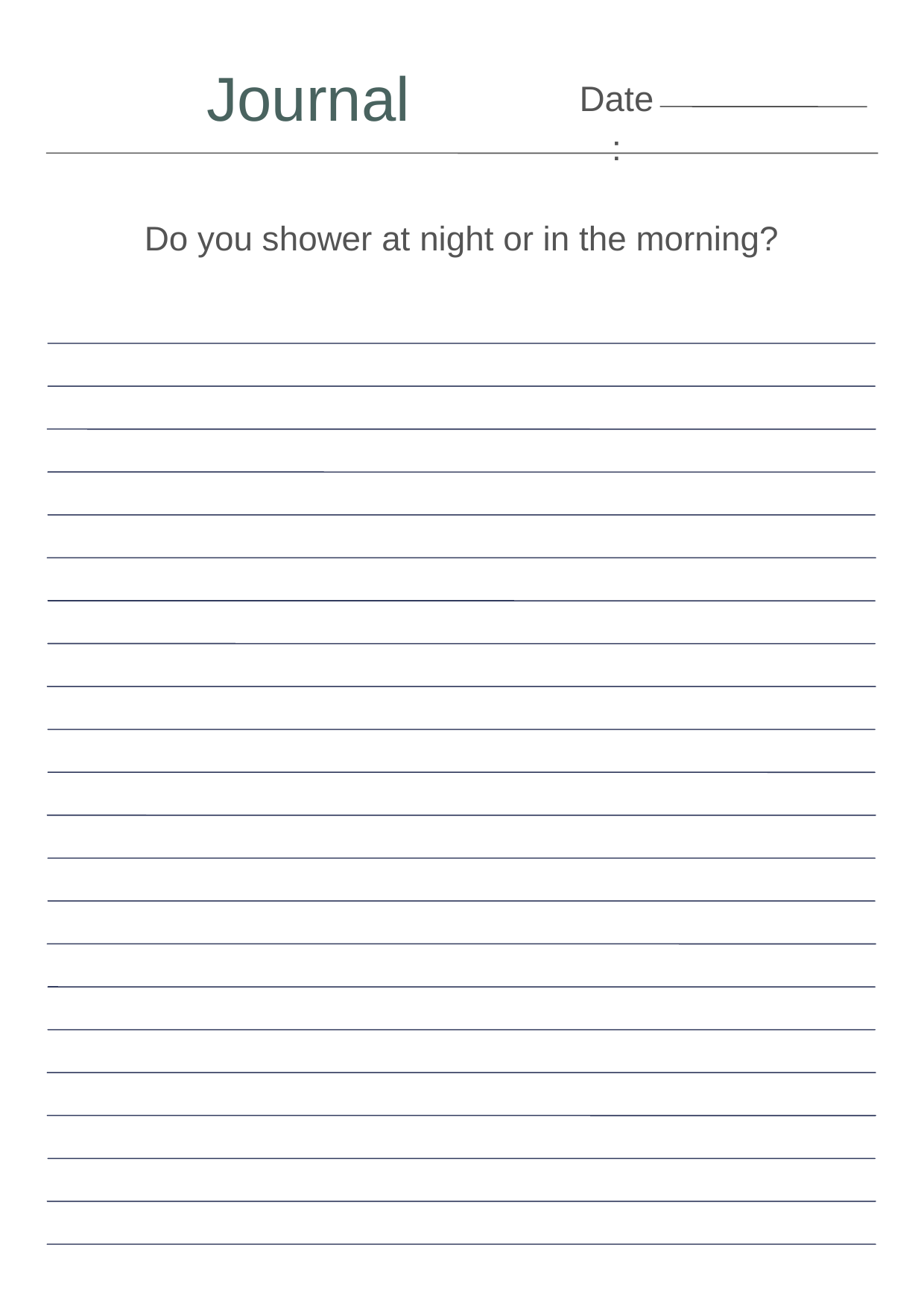

Journal
Date:

Do you shower at night or in the morning?